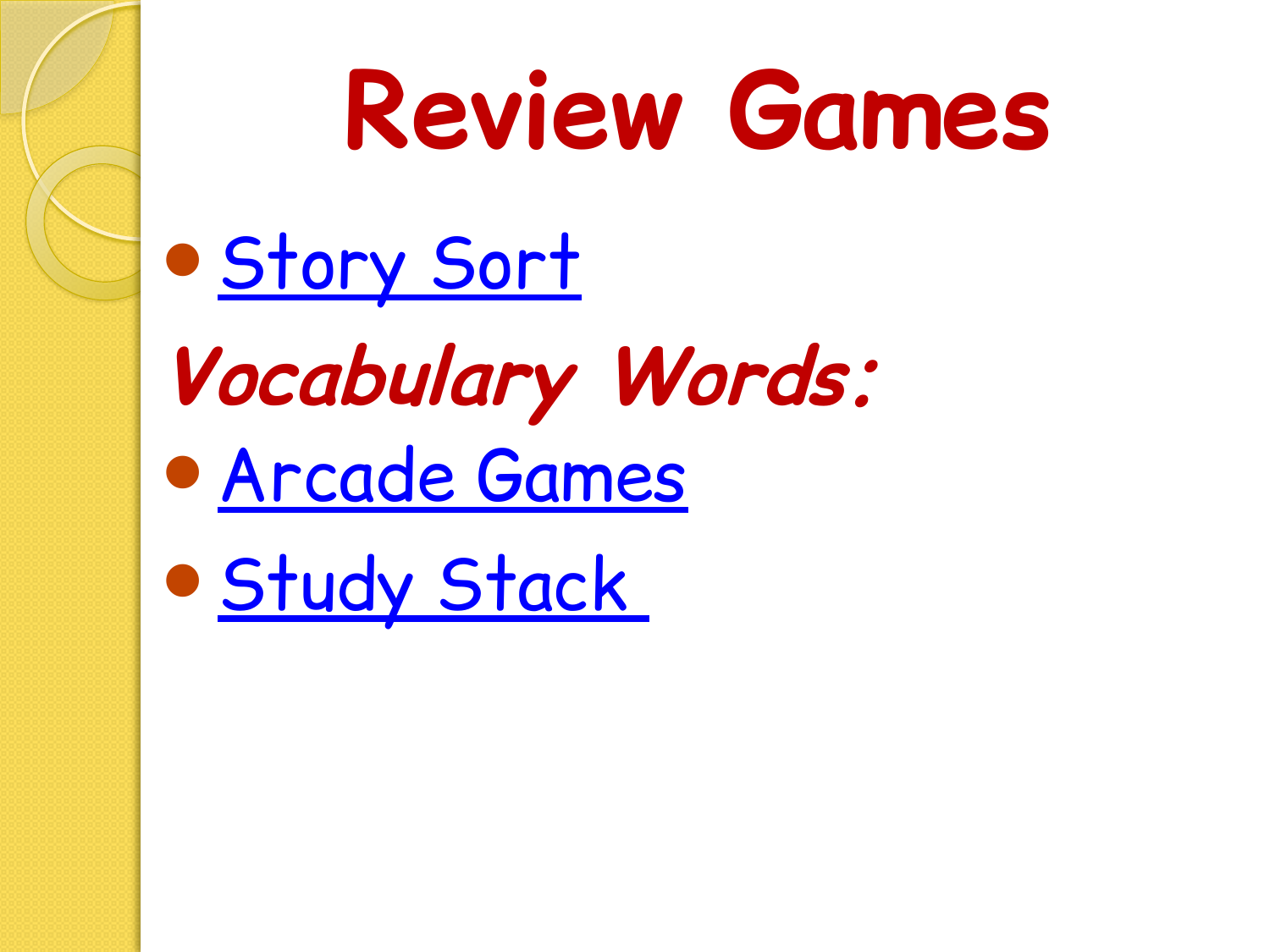

# Review Games
Story Sort
Vocabulary Words:
Arcade Games
Study Stack